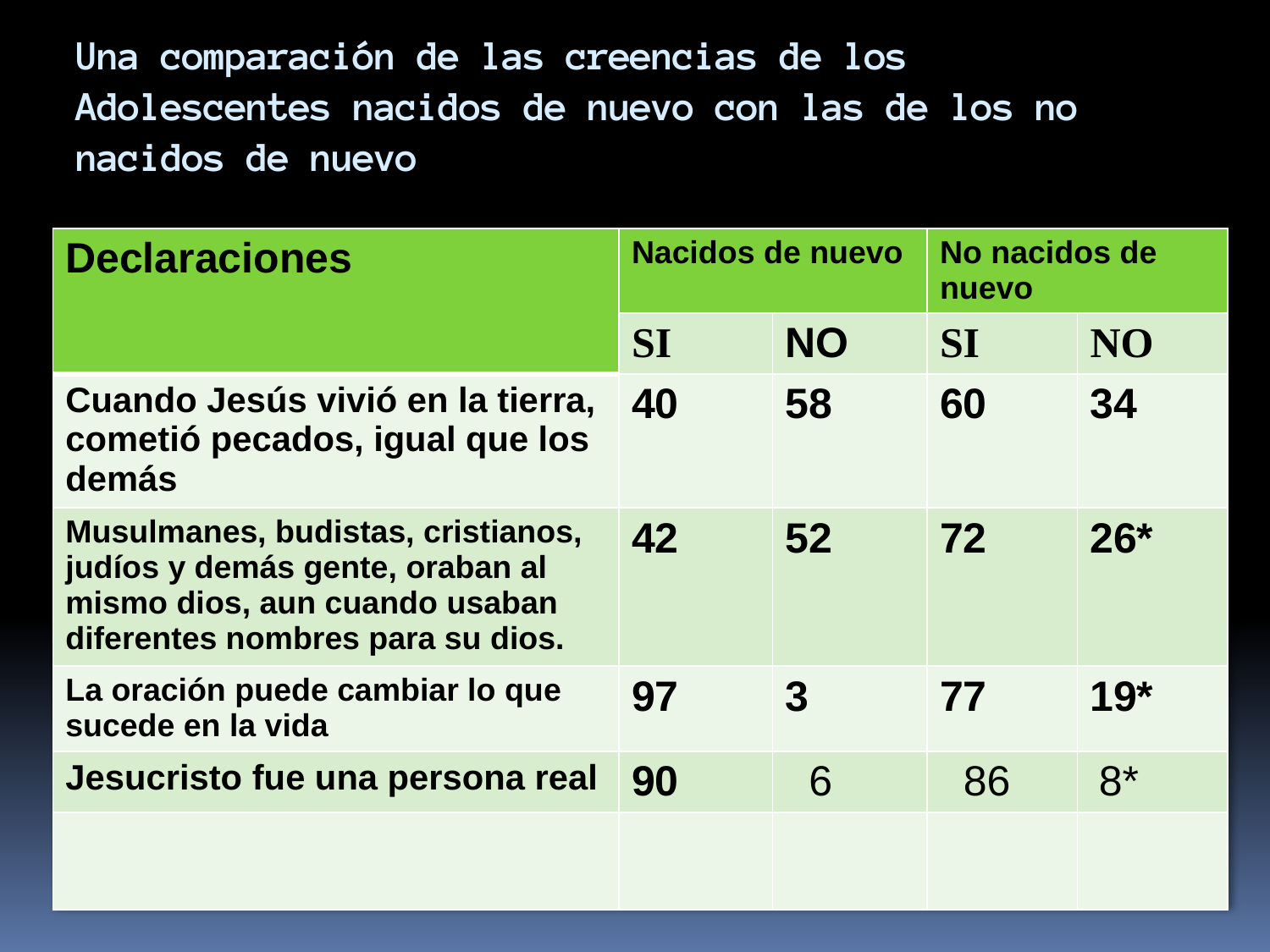

# Una comparación de las creencias de los Adolescentes nacidos de nuevo con las de los no nacidos de nuevo
| Declaraciones | Nacidos de nuevo |  | No nacidos de nuevo |  |
| --- | --- | --- | --- | --- |
|  | SI | NO | SI | NO |
| Cuando Jesús vivió en la tierra, cometió pecados, igual que los demás | 40 | 58 | 60 | 34 |
| Musulmanes, budistas, cristianos, judíos y demás gente, oraban al mismo dios, aun cuando usaban diferentes nombres para su dios. | 42 | 52 | 72 | 26\* |
| La oración puede cambiar lo que sucede en la vida | 97 | 3 | 77 | 19\* |
| Jesucristo fue una persona real | 90 | 6 | 86 | 8\* |
|  |  |  |  |  |